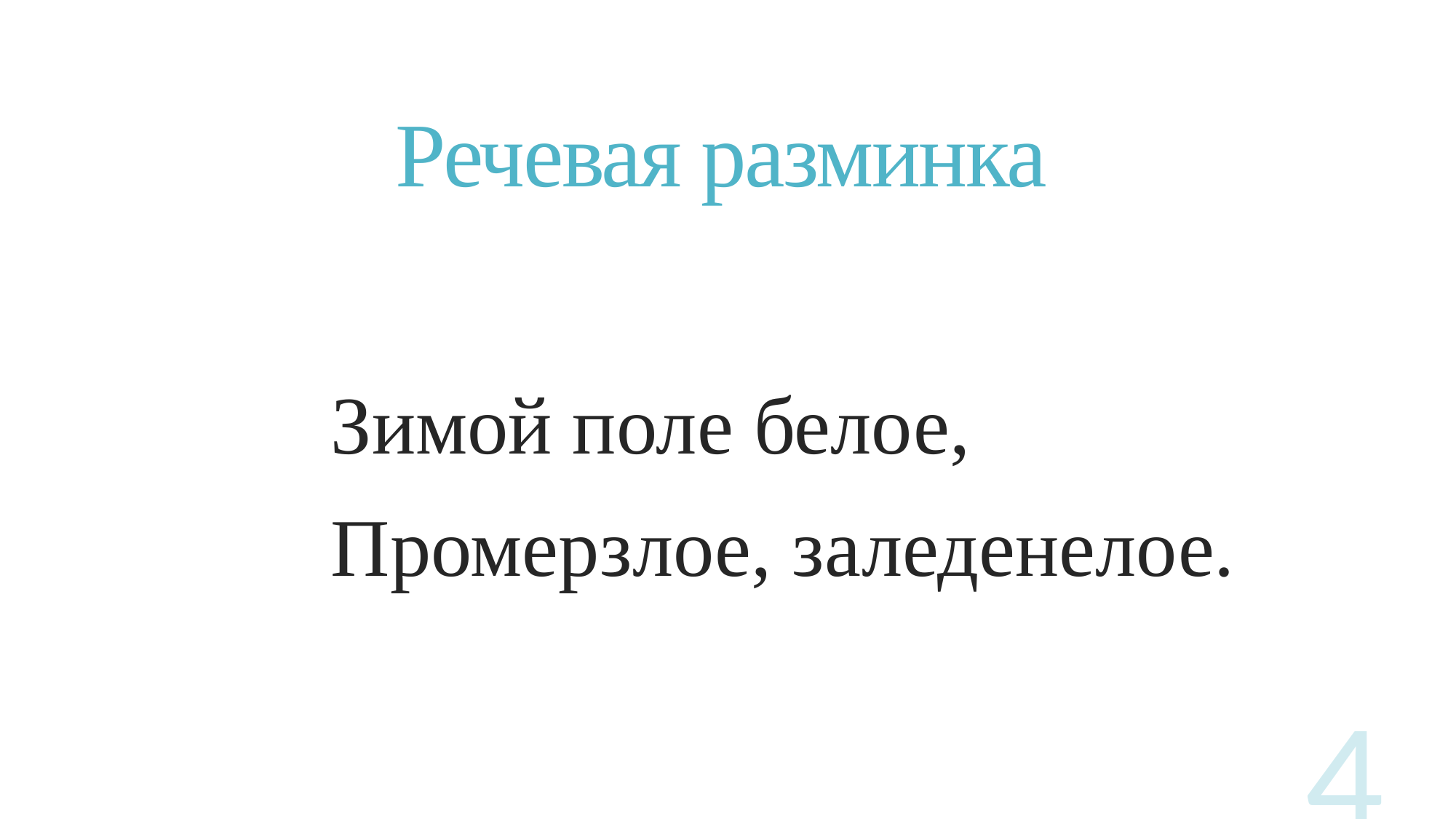

# Речевая разминка
Зимой поле белое,
Промерзлое, заледенелое.
4